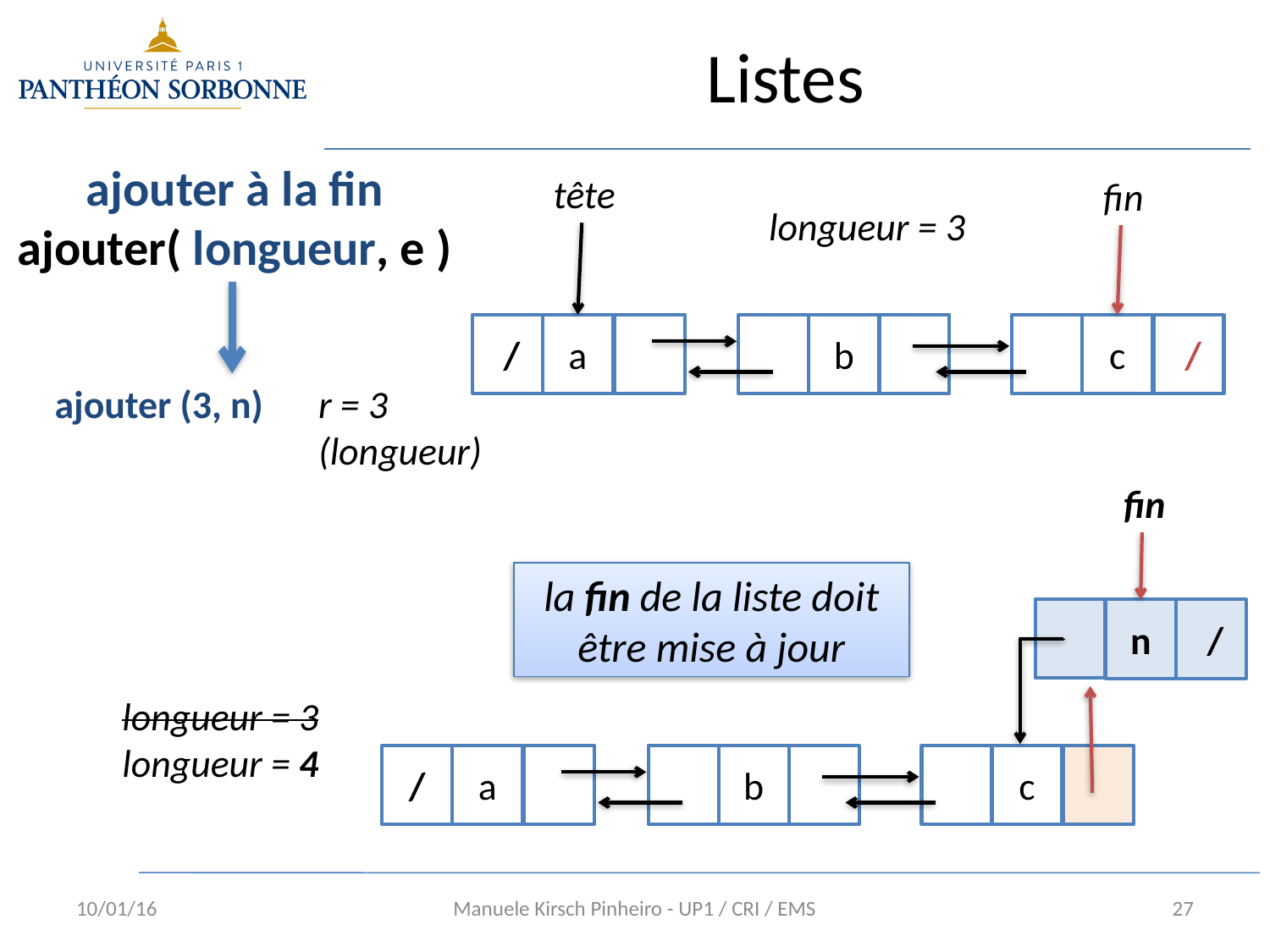

# Listes
ajouter à la fin
ajouter( longueur, e )
tête
fin
longueur = 3
 /
a

b

c
 /
ajouter (3, n)
r = 3
(longueur)
fin
la fin de la liste doit être mise à jour

n
 /
longueur = 3
longueur = 4
/
a

b

c

10/01/16
Manuele Kirsch Pinheiro - UP1 / CRI / EMS
27